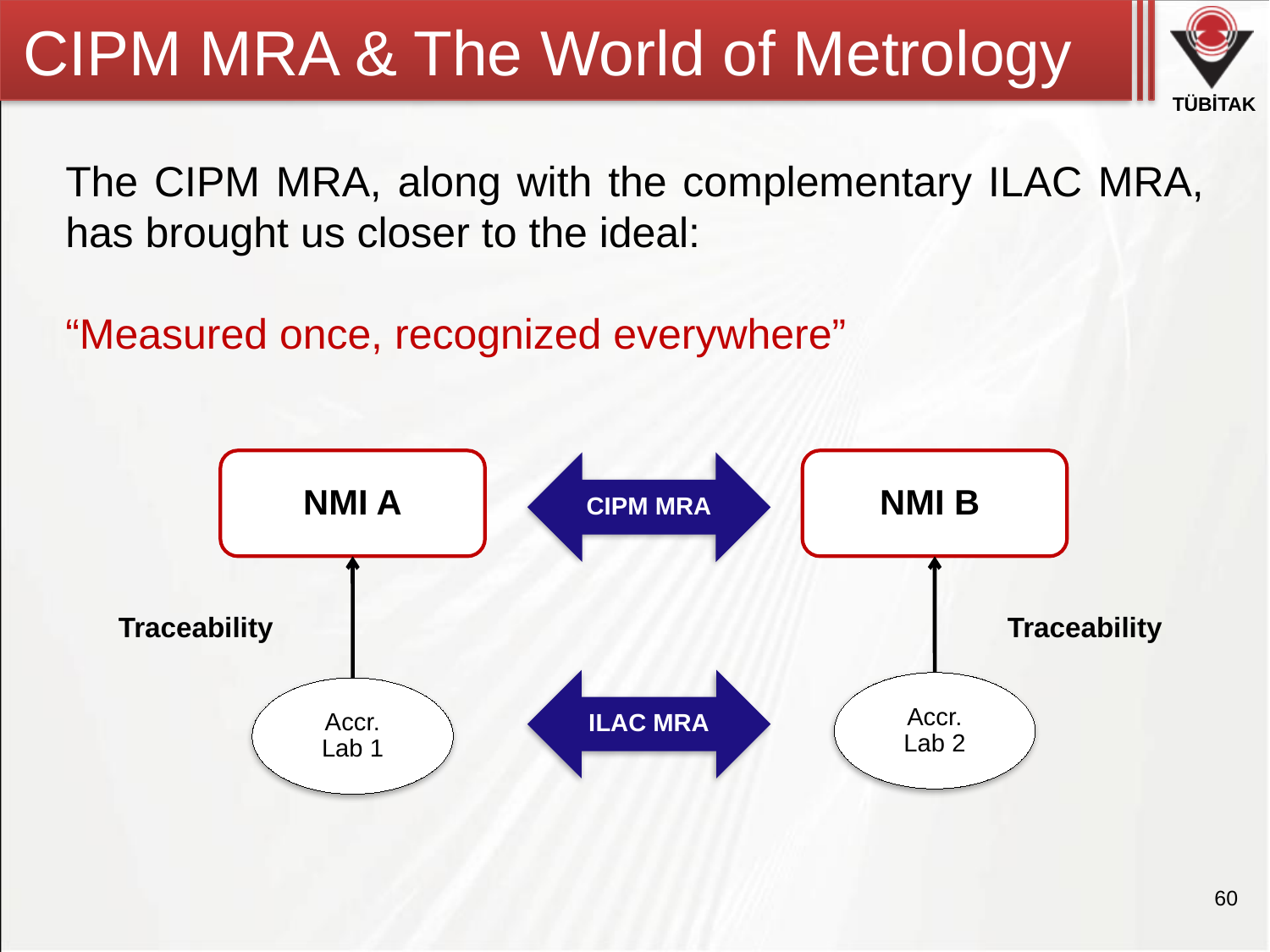

CIPM MRA & The World of Metrology

The CIPM MRA, along with the complementary ILAC MRA, has brought us closer to the ideal:

“Measured once, recognized everywhere”

NMI A
NMI B
CIPM MRA
ILAC MRA
Accr. Lab 2
Accr. Lab 1
Traceability
Traceability
60